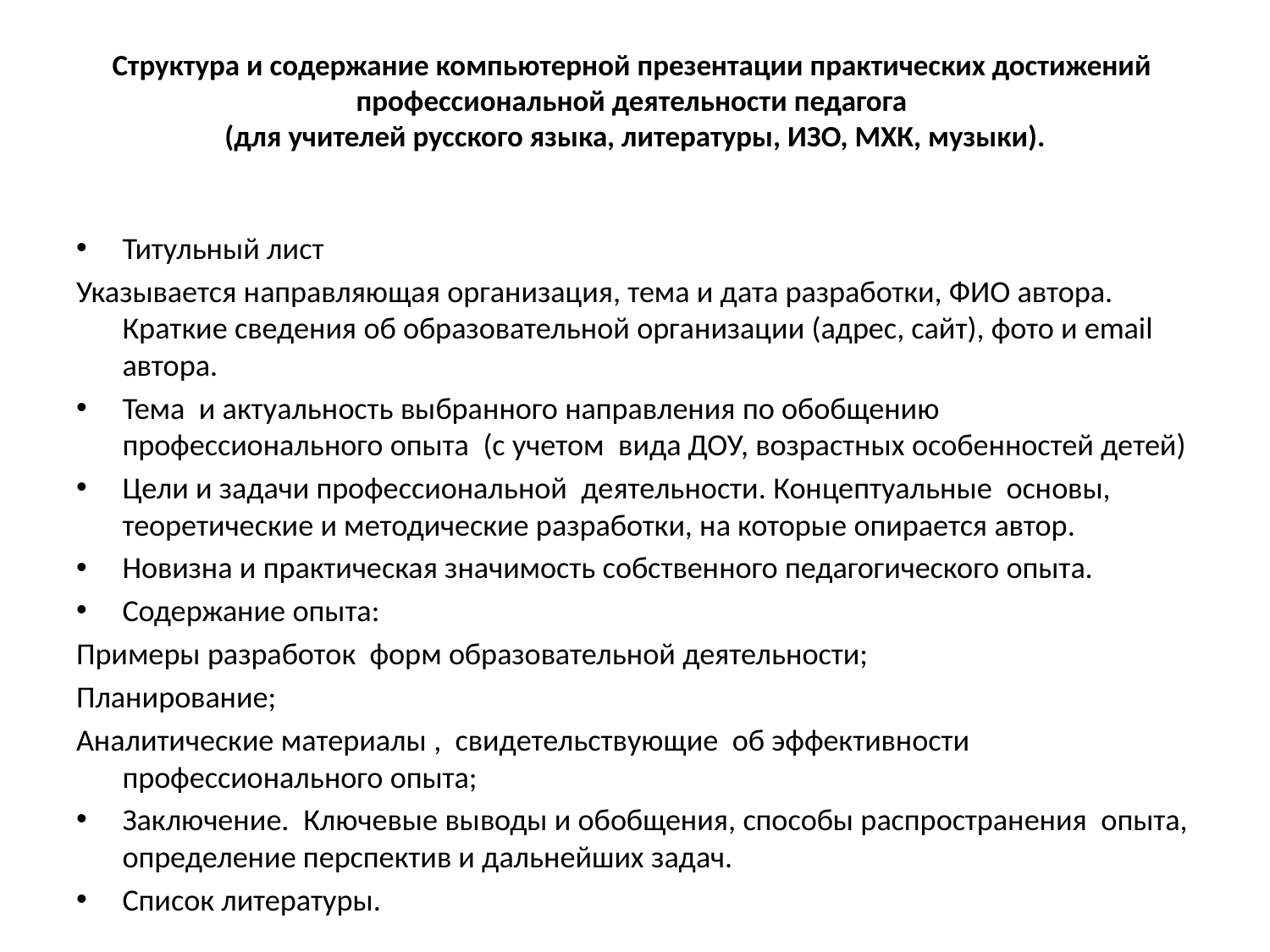

# Структура и содержание компьютерной презентации практических достижений  профессиональной деятельности педагога (для учителей русского языка, литературы, ИЗО, МХК, музыки).
Титульный лист
Указывается направляющая организация, тема и дата разработки, ФИО автора. Краткие сведения об образовательной организации (адрес, сайт), фото и email автора.
Тема  и актуальность выбранного направления по обобщению профессионального опыта  (с учетом  вида ДОУ, возрастных особенностей детей)
Цели и задачи профессиональной  деятельности. Концептуальные  основы, теоретические и методические разработки, на которые опирается автор.
Новизна и практическая значимость собственного педагогического опыта.
Содержание опыта:
Примеры разработок  форм образовательной деятельности;
Планирование;
Аналитические материалы ,  свидетельствующие  об эффективности  профессионального опыта;
Заключение.  Ключевые выводы и обобщения, способы распространения  опыта, определение перспектив и дальнейших задач.
Список литературы.